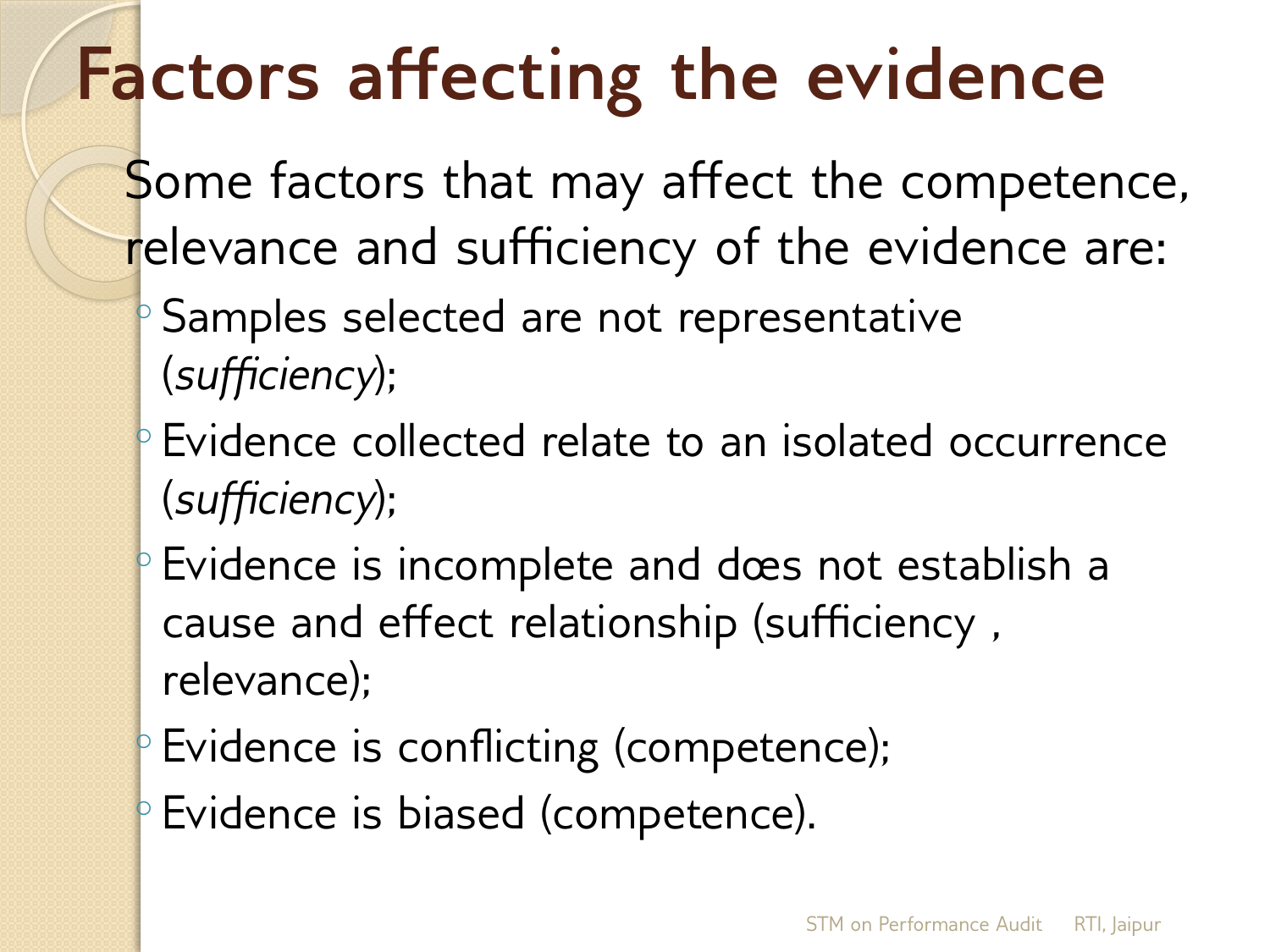

# Factors affecting the evidence
	Some factors that may affect the competence, relevance and sufficiency of the evidence are:
Samples selected are not representative (sufficiency);
Evidence collected relate to an isolated occurrence (sufficiency);
Evidence is incomplete and does not establish a cause and effect relationship (sufficiency , relevance);
Evidence is conflicting (competence);
Evidence is biased (competence).

STM on Performance Audit     RTI, Jaipur